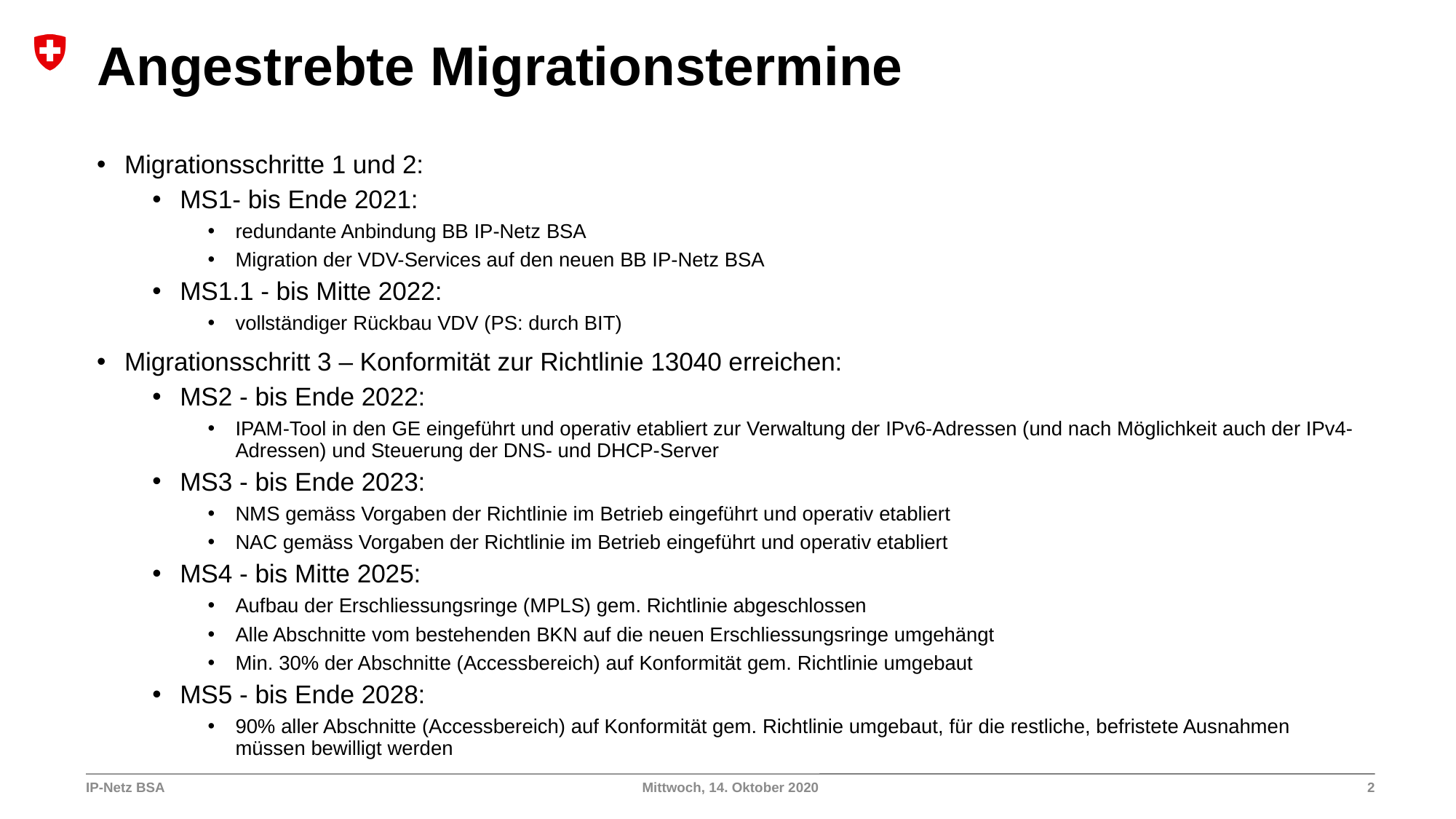

# Angestrebte Migrationstermine
Migrationsschritte 1 und 2:
MS1- bis Ende 2021:
redundante Anbindung BB IP-Netz BSA
Migration der VDV-Services auf den neuen BB IP-Netz BSA
MS1.1 - bis Mitte 2022:
vollständiger Rückbau VDV (PS: durch BIT)
Migrationsschritt 3 – Konformität zur Richtlinie 13040 erreichen:
MS2 - bis Ende 2022:
IPAM-Tool in den GE eingeführt und operativ etabliert zur Verwaltung der IPv6-Adressen (und nach Möglichkeit auch der IPv4-Adressen) und Steuerung der DNS- und DHCP-Server
MS3 - bis Ende 2023:
NMS gemäss Vorgaben der Richtlinie im Betrieb eingeführt und operativ etabliert
NAC gemäss Vorgaben der Richtlinie im Betrieb eingeführt und operativ etabliert
MS4 - bis Mitte 2025:
Aufbau der Erschliessungsringe (MPLS) gem. Richtlinie abgeschlossen
Alle Abschnitte vom bestehenden BKN auf die neuen Erschliessungsringe umgehängt
Min. 30% der Abschnitte (Accessbereich) auf Konformität gem. Richtlinie umgebaut
MS5 - bis Ende 2028:
90% aller Abschnitte (Accessbereich) auf Konformität gem. Richtlinie umgebaut, für die restliche, befristete Ausnahmen müssen bewilligt werden
IP-Netz BSA
Mittwoch, 14. Oktober 2020
2